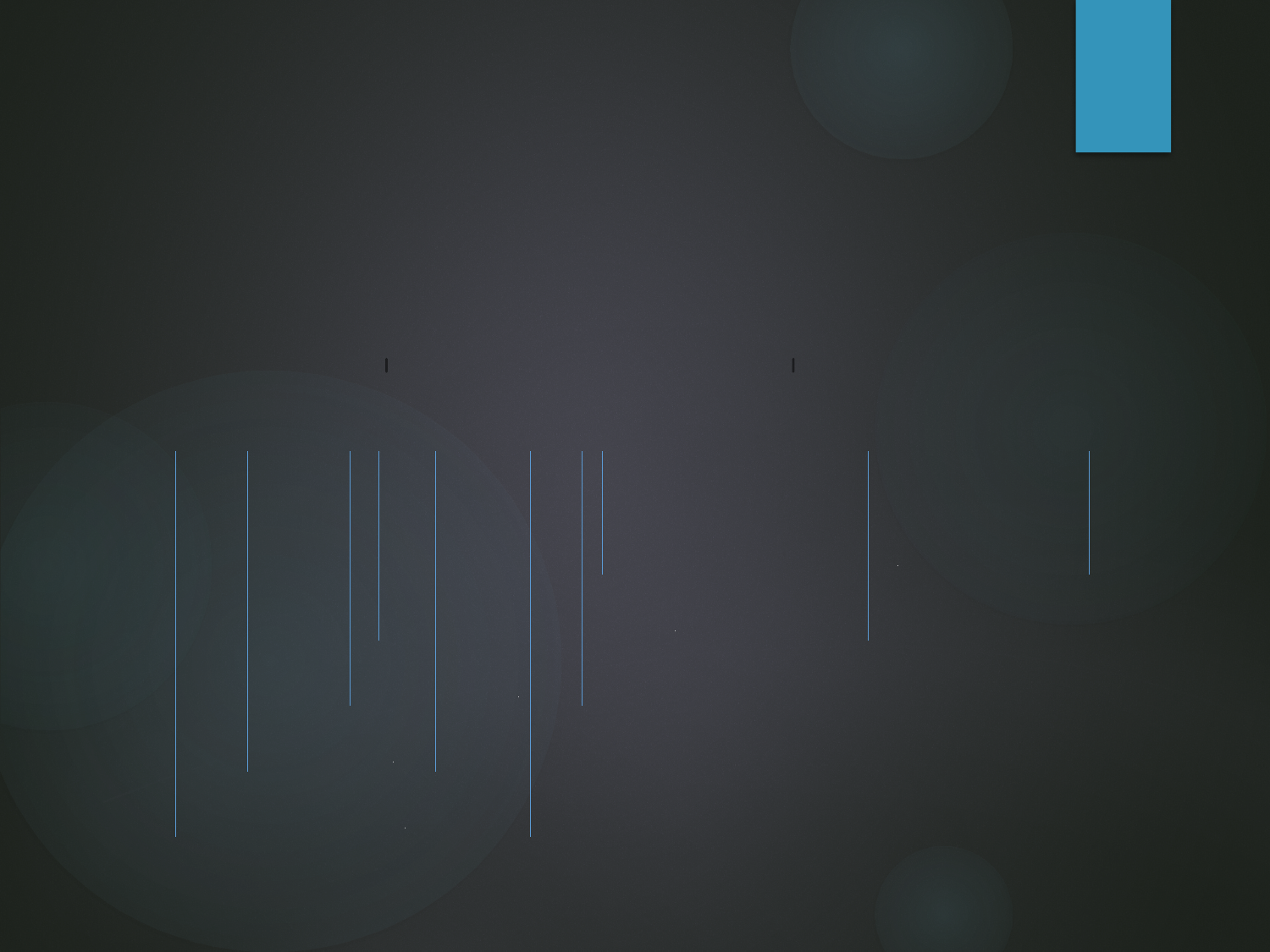

Oct 20
Jan 30
Jun 11
Mar 28
Sep 2